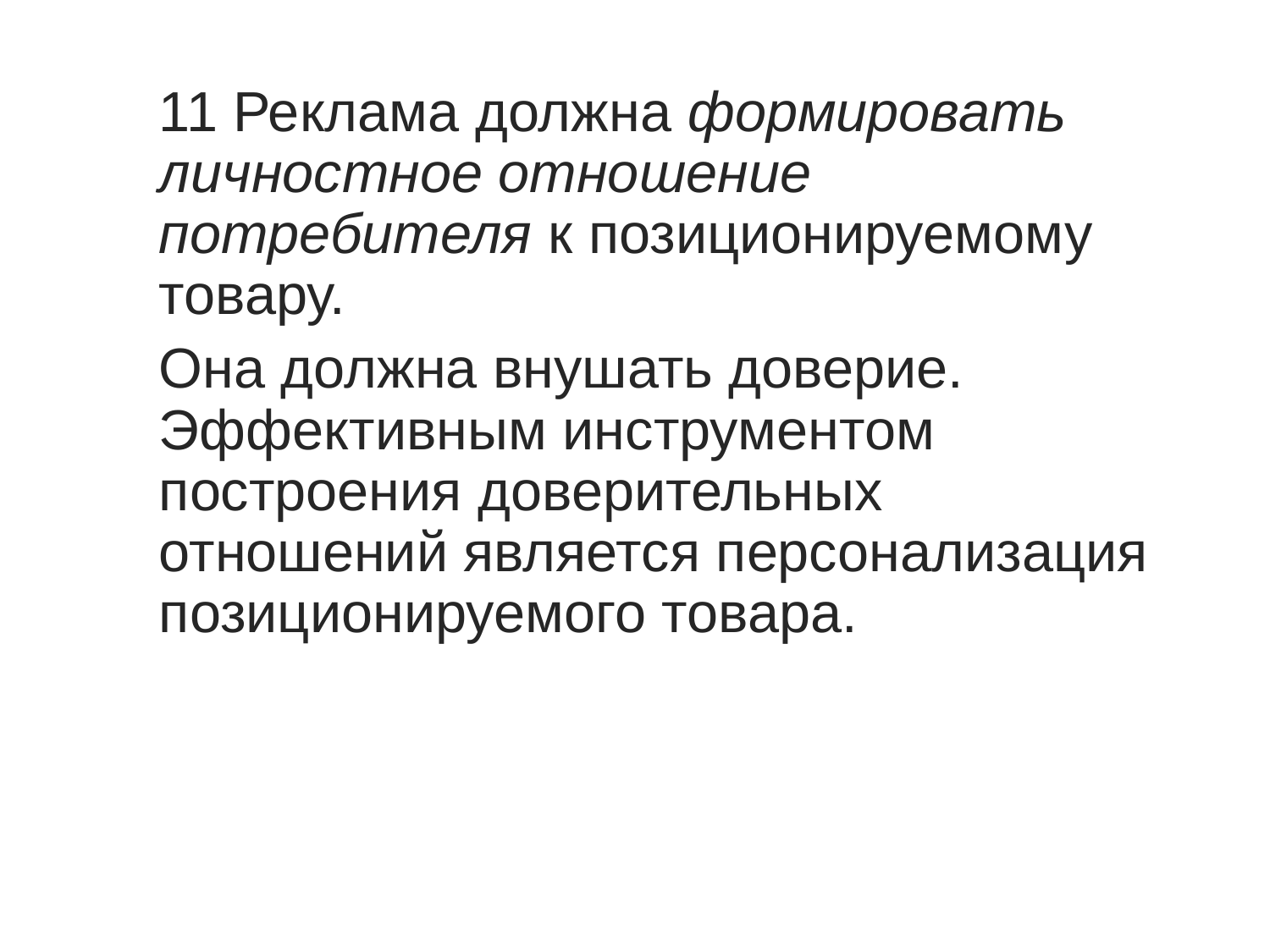

11 Реклама должна формировать личностное отношение потребителя к позиционируемому товару.
Она должна внушать доверие. Эффективным инструментом построения доверительных отношений является персонализация позиционируемого товара.